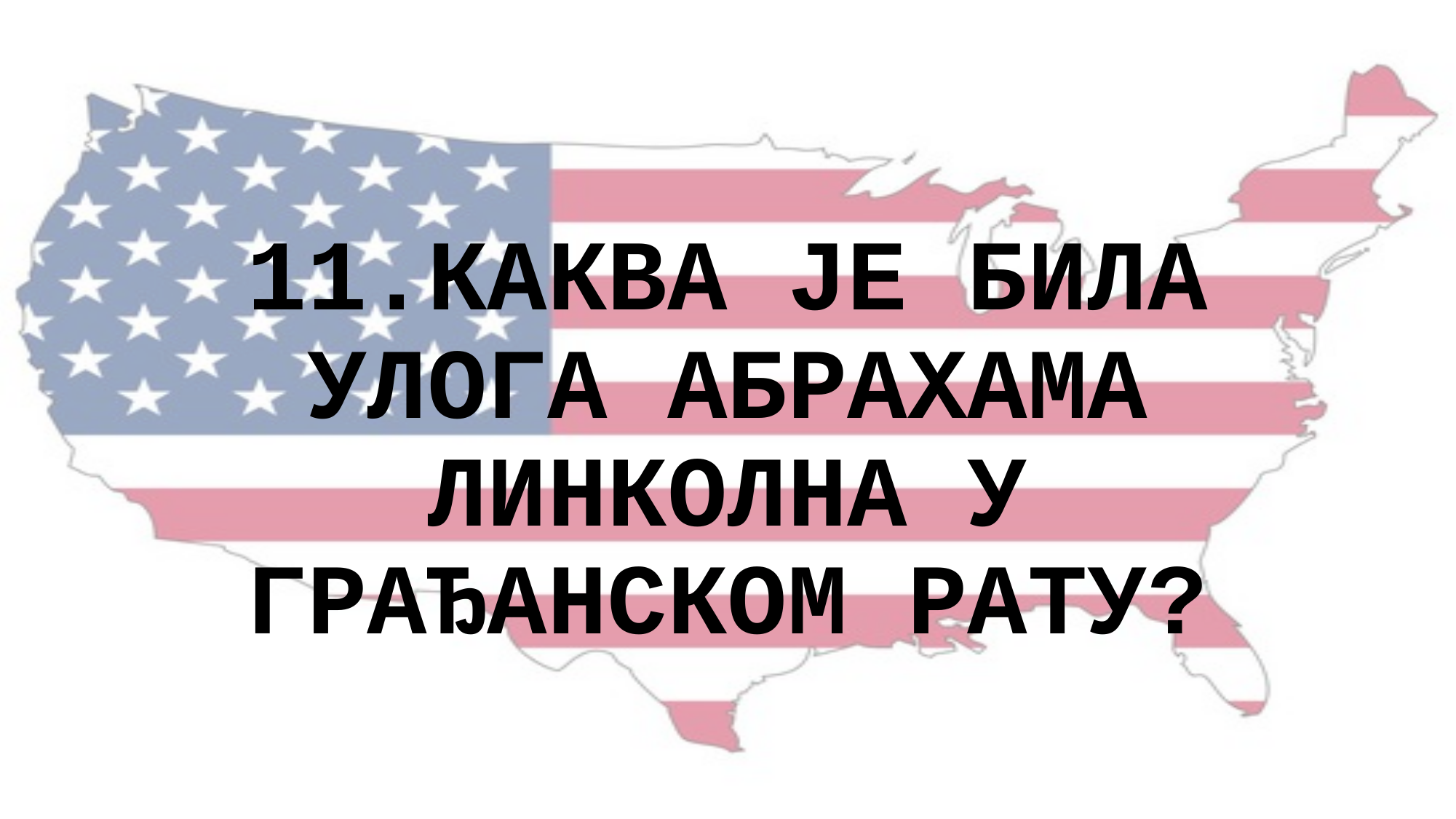

11.КАКВА ЈЕ БИЛА УЛОГА АБРАХАМА ЛИНКОЛНА У ГРАЂАНСКОМ РАТУ?